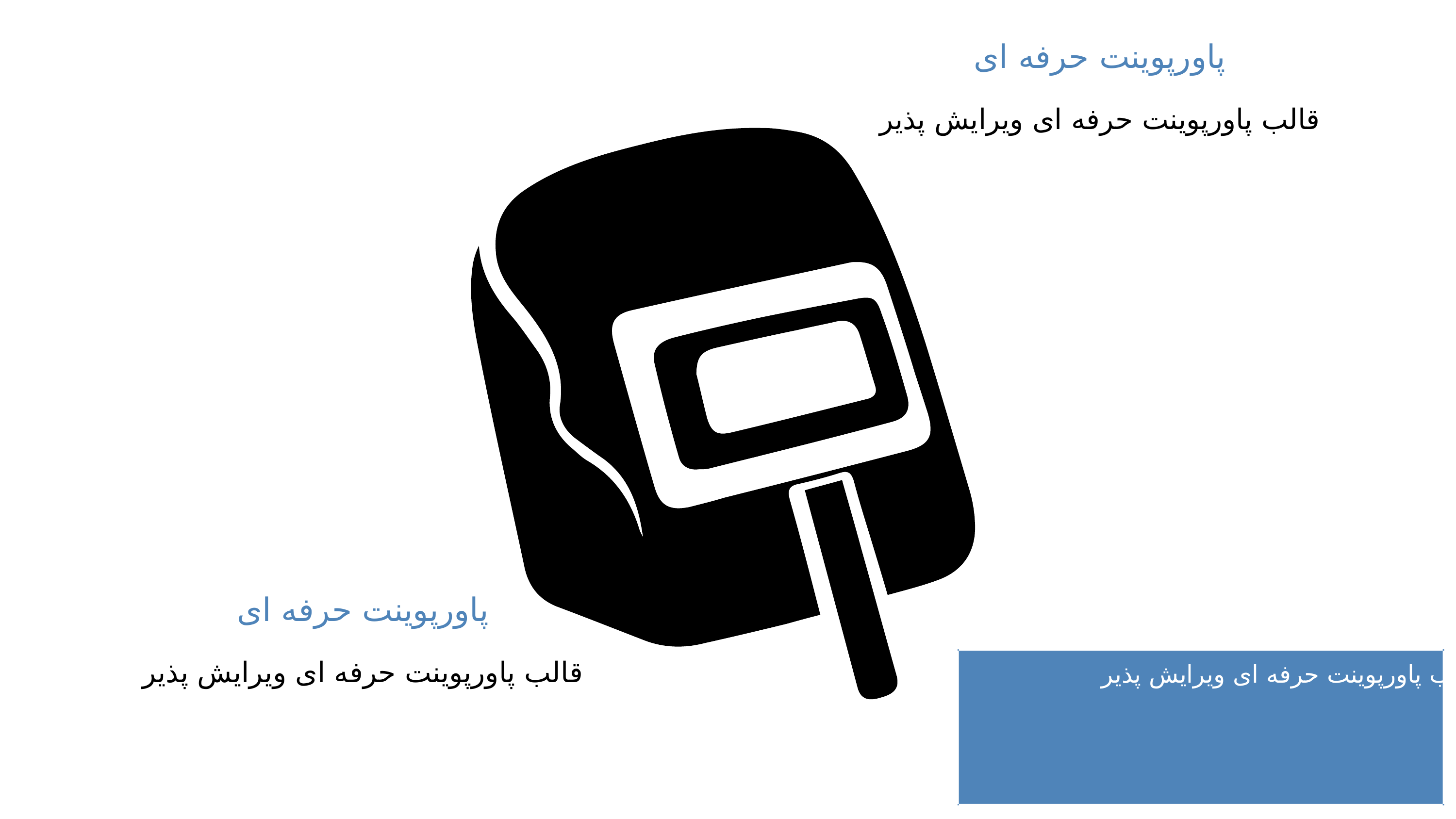

پاورپوينت حرفه ای
قالب پاورپوینت حرفه ای ویرایش پذیر

 پاورپوينت حرفه ای

قالب پاورپوینت حرفه ای ویرایش پذیر
قالب پاورپوینت حرفه ای ویرایش پذیر